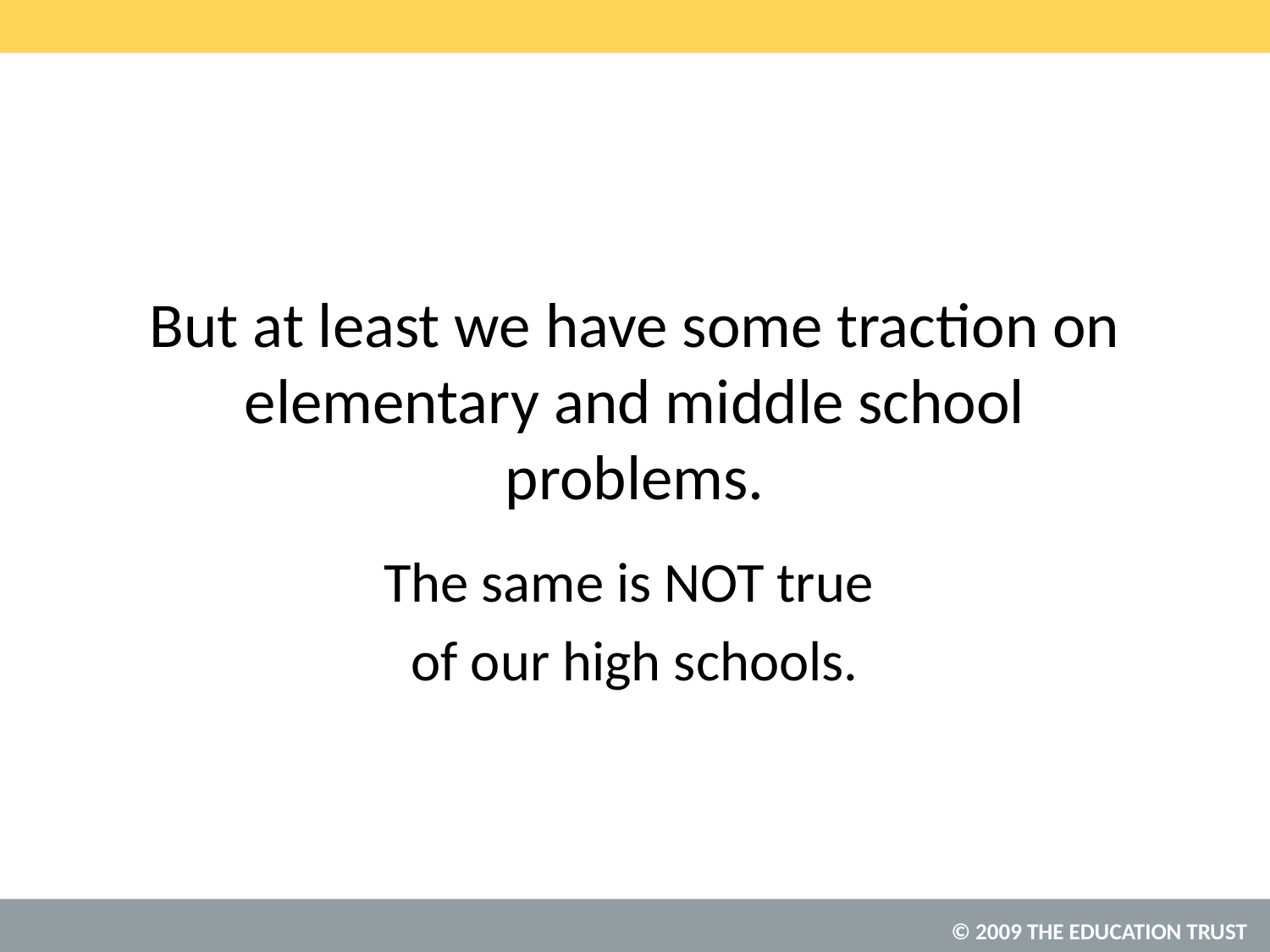

# But at least we have some traction on elementary and middle school problems.
The same is NOT true
of our high schools.